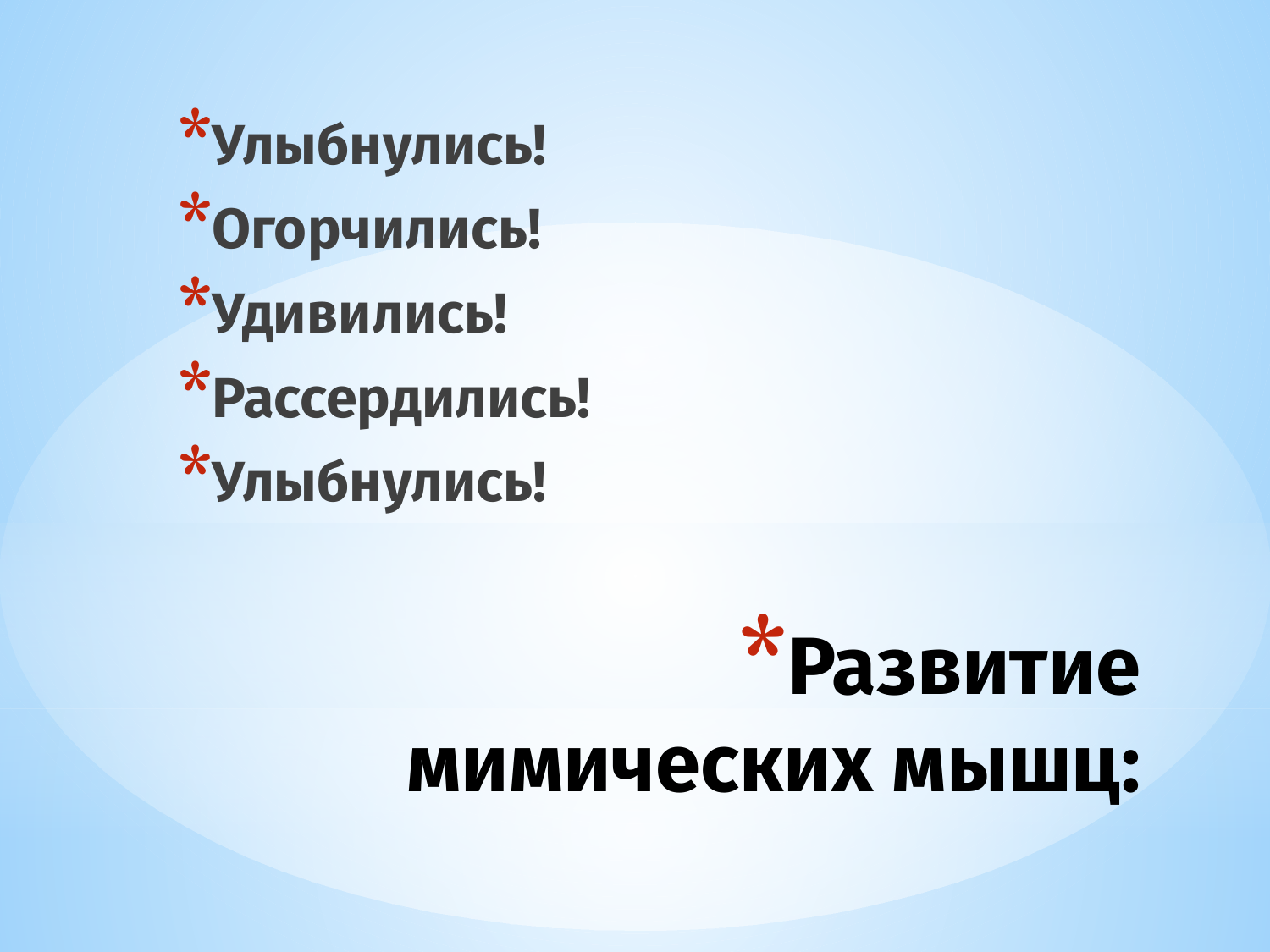

Улыбнулись!
Огорчились!
Удивились!
Рассердились!
Улыбнулись!
# Развитие мимических мышц: